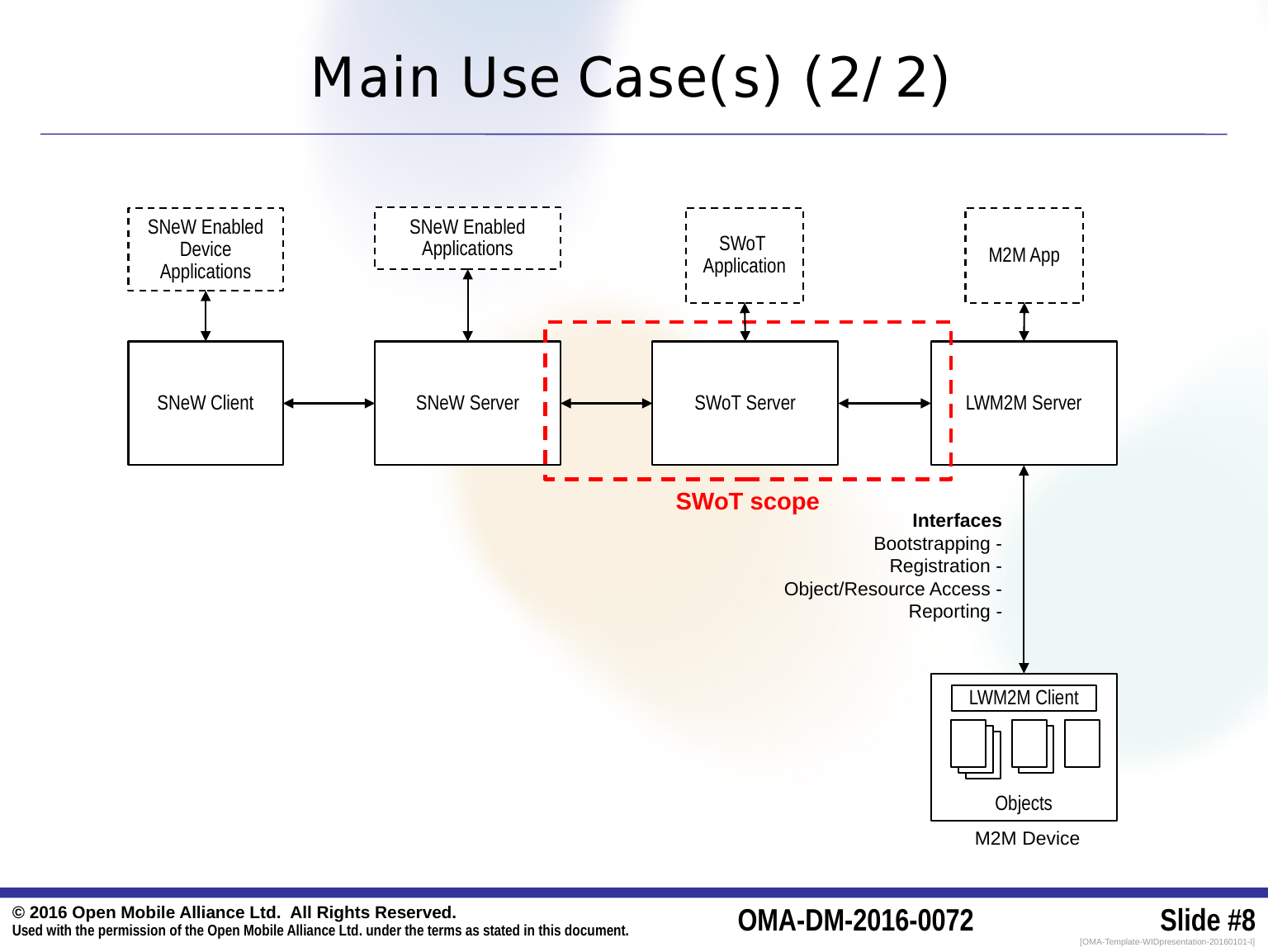

# Main Use Case(s) (2/2)
SNeW Enabled
Applications
SWoT
Application
M2M App
SNeW Enabled
Device
Applications

SNeW Client
SNeW Server
SWoT Server
LWM2M Server
SWoT scope
Interfaces
Bootstrapping -
Registration -
Object/Resource Access -
Reporting -

Objects
LWM2M Client

M2M Device